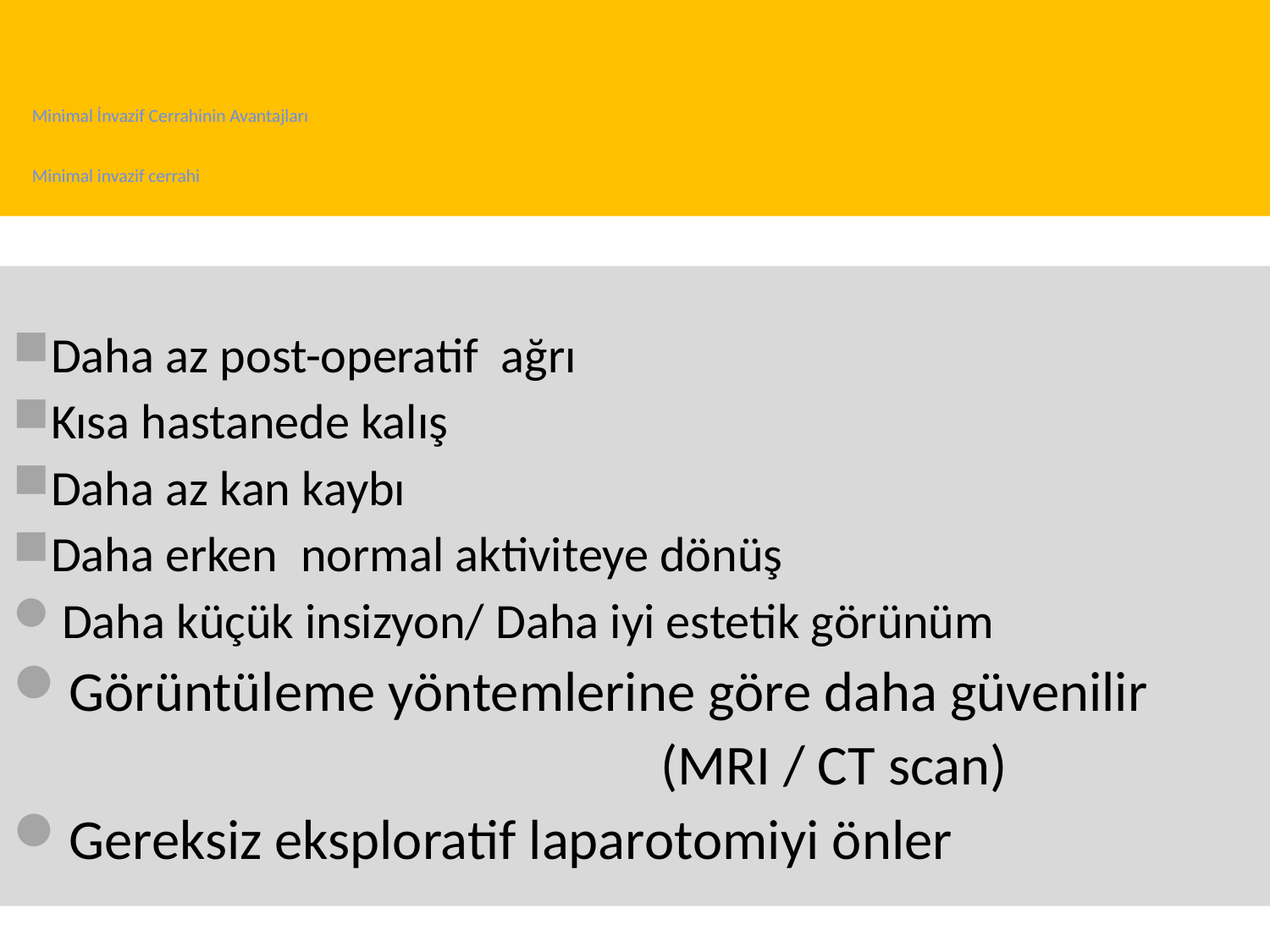

# Minimal İnvazif Cerrahinin Avantajları Minimal invazif cerrahi

Daha az post-operatif  ağrı
Kısa hastanede kalış
Daha az kan kaybı
Daha erken  normal aktiviteye dönüş
Daha küçük insizyon/ Daha iyi estetik görünüm
Görüntüleme yöntemlerine göre daha güvenilir
                                                   (MRI / CT scan)
Gereksiz eksploratif laparotomiyi önler